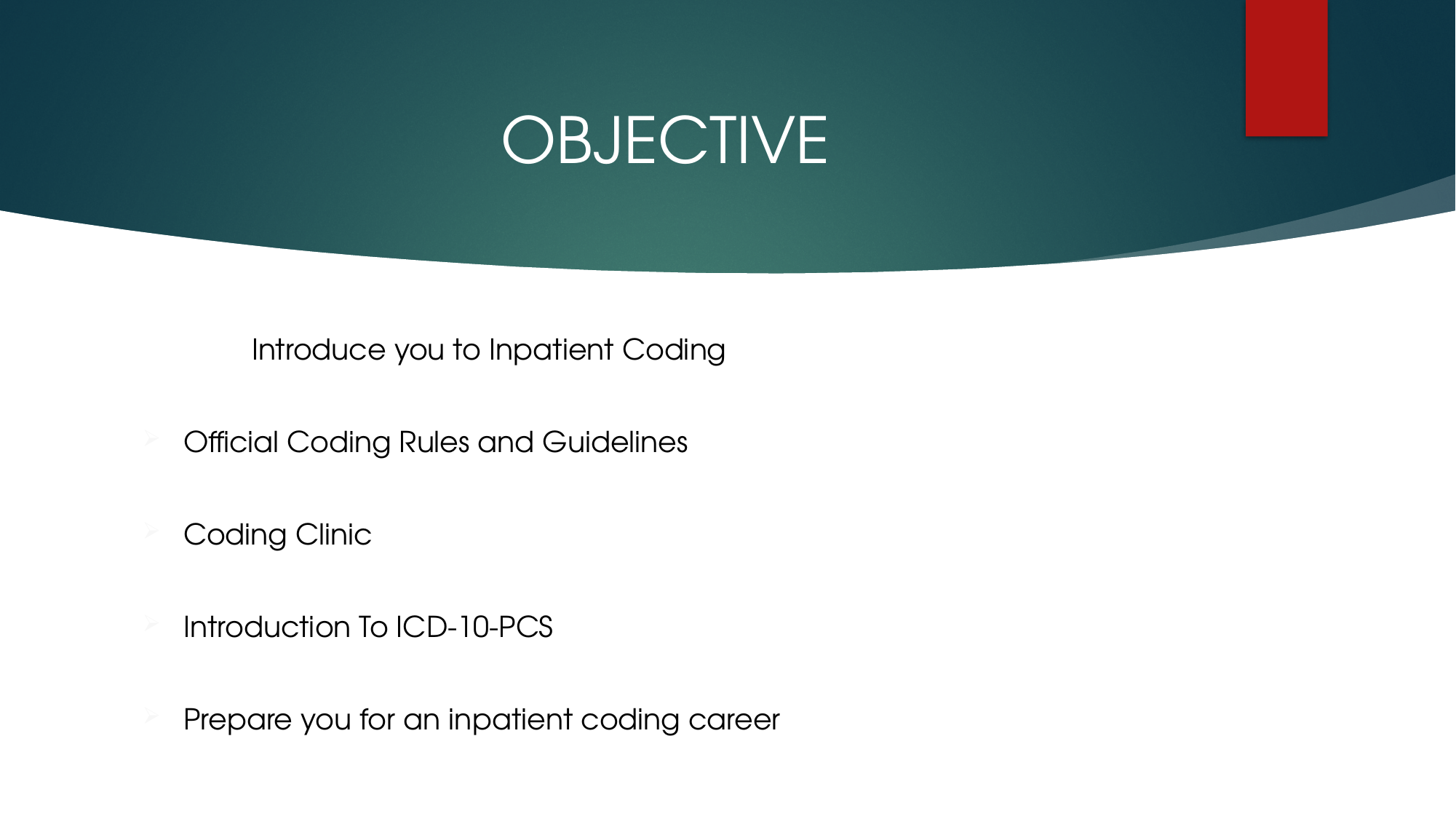

# OBJECTIVE

	Introduce you to Inpatient Coding

Official Coding Rules and Guidelines

Coding Clinic

Introduction To ICD-10-PCS

Prepare you for an inpatient coding career